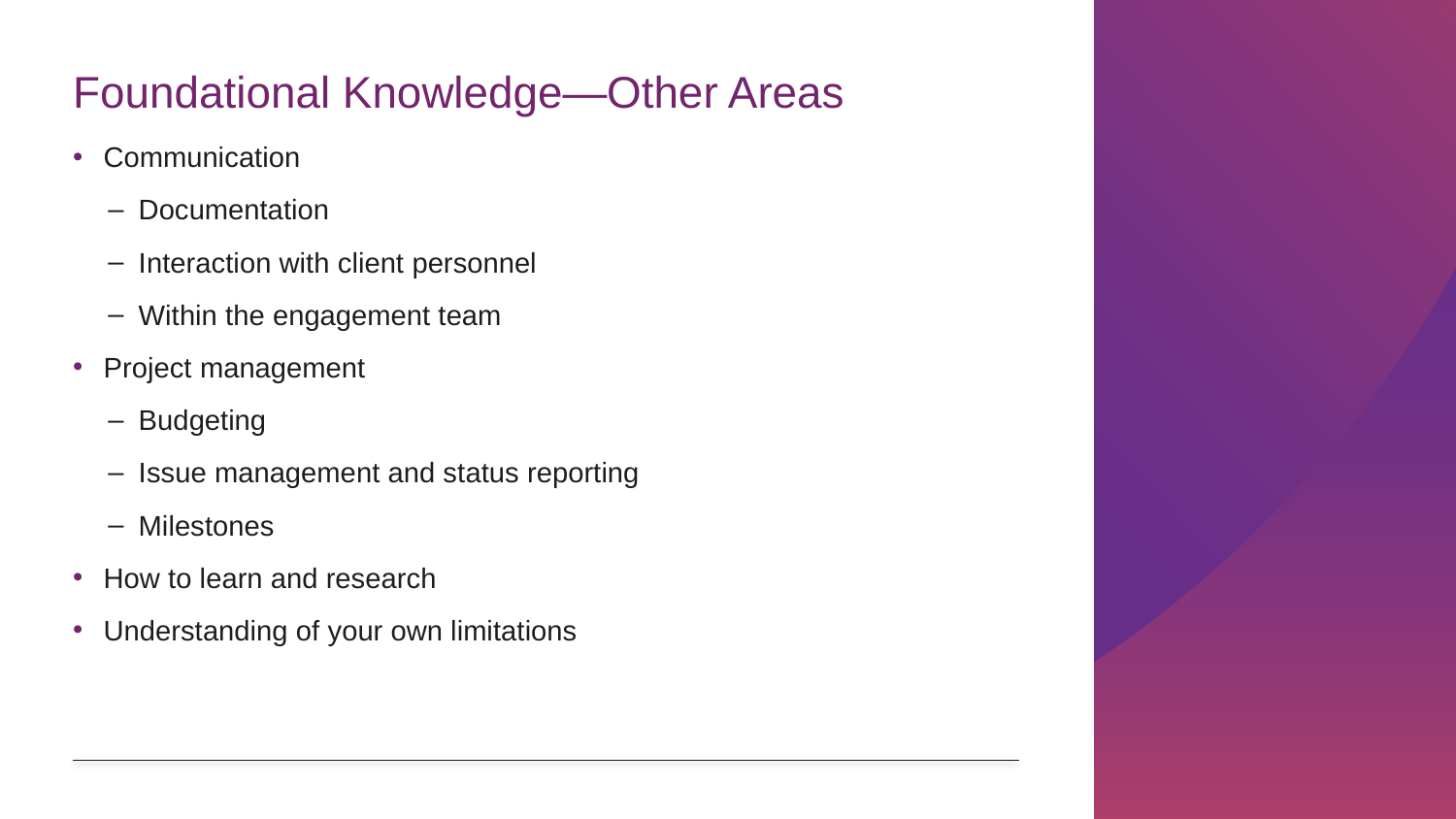

# Foundational Knowledge—Other Areas
Communication
Documentation
Interaction with client personnel
Within the engagement team
Project management
Budgeting
Issue management and status reporting
Milestones
How to learn and research
Understanding of your own limitations